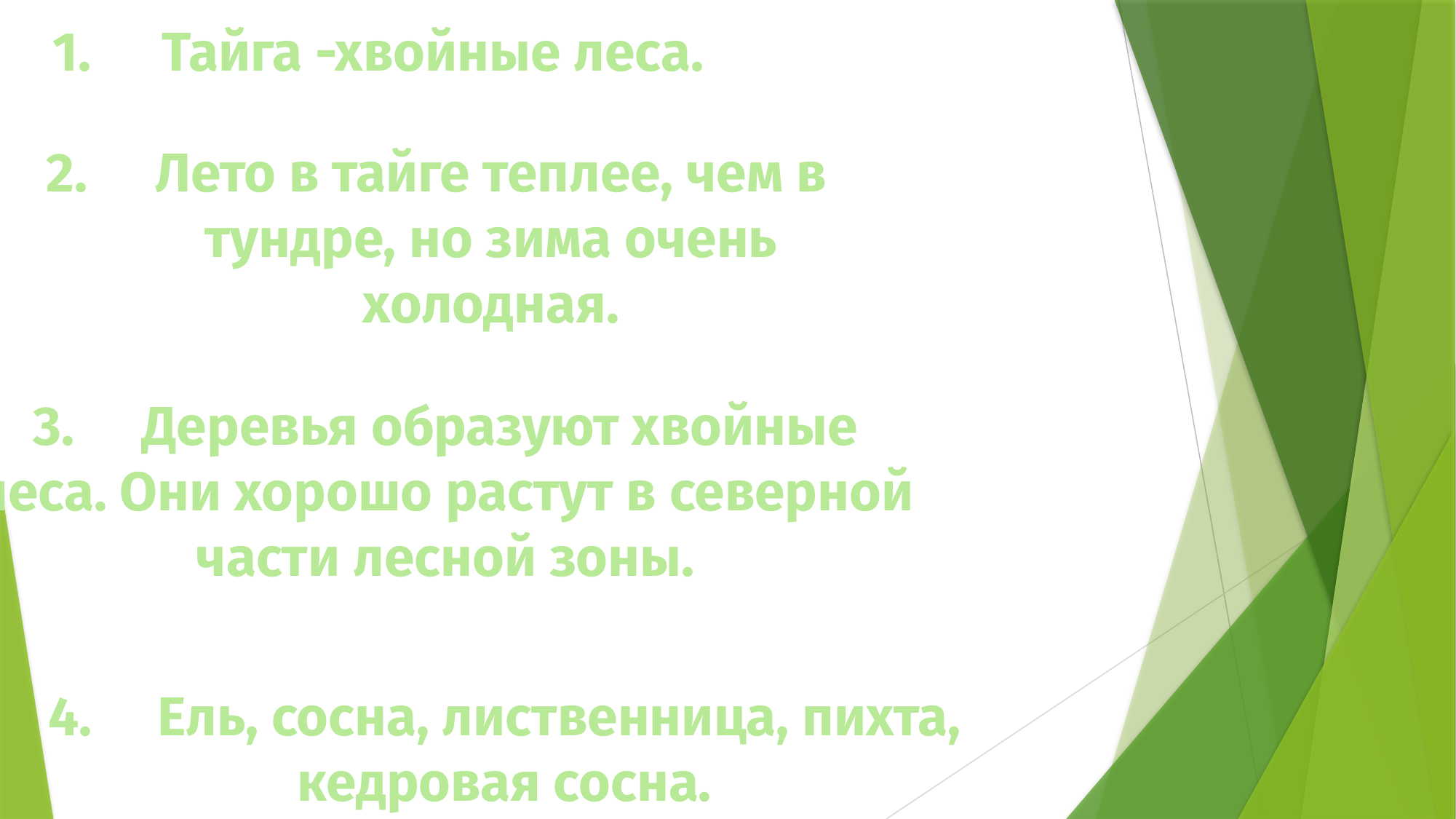

1.	Тайга -хвойные леса.
Лето в тайге теплее, чем в тундре, но зима очень холодная.
3.	Деревья образуют хвойные леса. Они хорошо растут в северной части лесной зоны.
4.	Ель, сосна, лиственница, пихта, кедровая сосна.